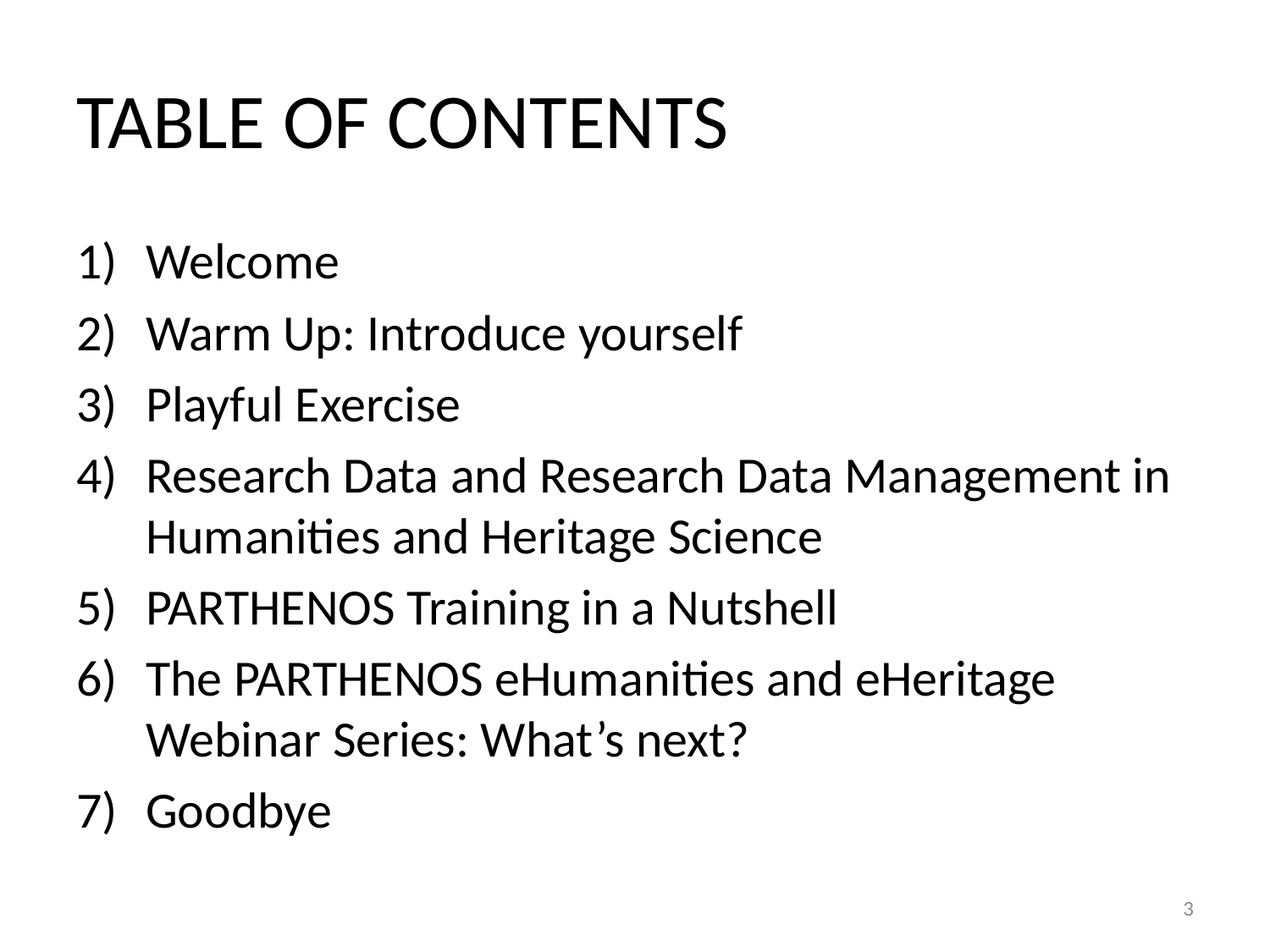

# TABLE OF CONTENTS
Welcome
Warm Up: Introduce yourself
Playful Exercise
Research Data and Research Data Management in Humanities and Heritage Science
PARTHENOS Training in a Nutshell
The PARTHENOS eHumanities and eHeritage Webinar Series: What’s next?
Goodbye

3